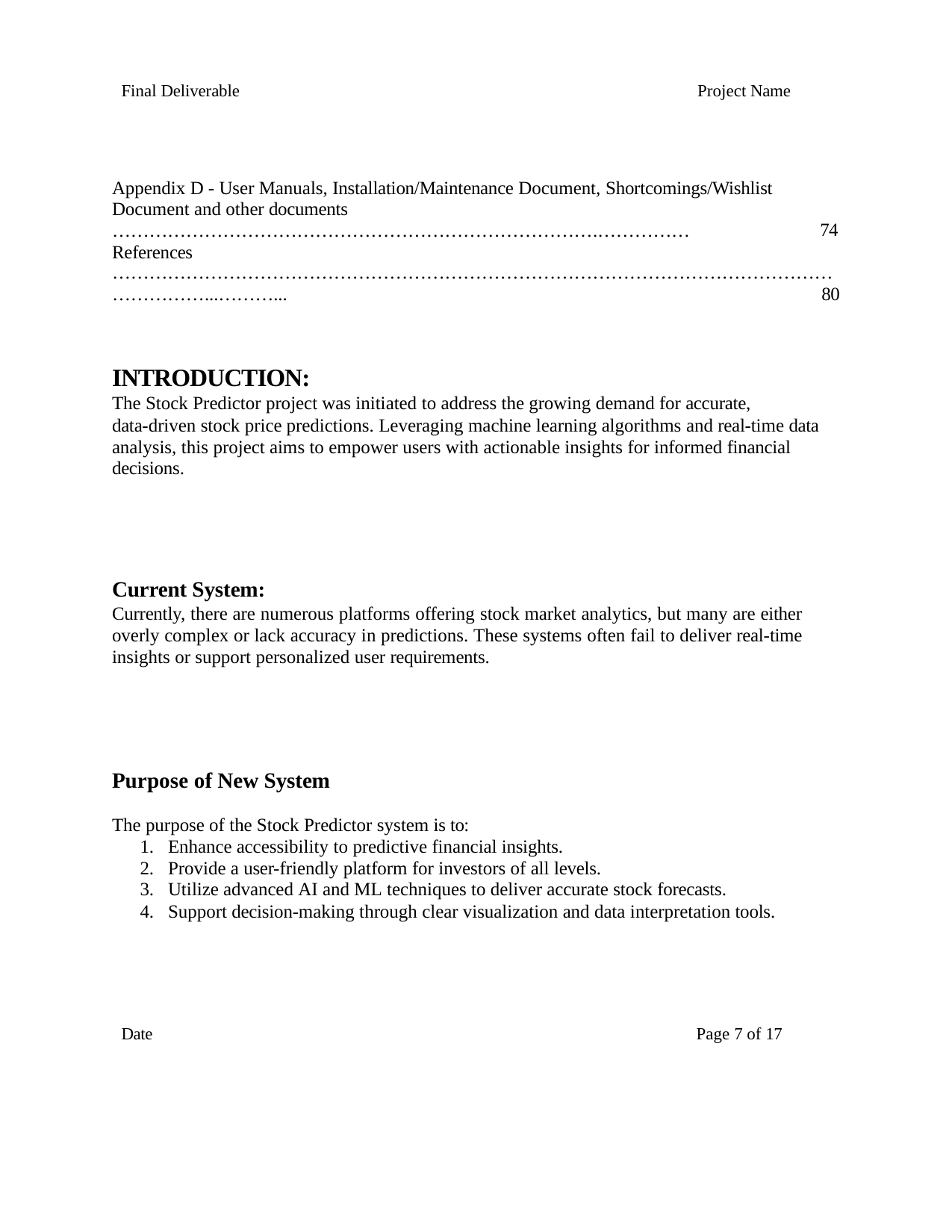

Final Deliverable
Project Name
Appendix D - User Manuals, Installation/Maintenance Document, Shortcomings/Wishlist Document and other documents
…………………………………………………………………….…………… References
74
………………………………………………………………………………………………………
……………...………...	80
Introduction:
The Stock Predictor project was initiated to address the growing demand for accurate,
data-driven stock price predictions. Leveraging machine learning algorithms and real-time data analysis, this project aims to empower users with actionable insights for informed financial decisions.
Current System:
Currently, there are numerous platforms offering stock market analytics, but many are either overly complex or lack accuracy in predictions. These systems often fail to deliver real-time insights or support personalized user requirements.
Purpose of New System
The purpose of the Stock Predictor system is to:
Enhance accessibility to predictive financial insights.
Provide a user-friendly platform for investors of all levels.
Utilize advanced AI and ML techniques to deliver accurate stock forecasts.
Support decision-making through clear visualization and data interpretation tools.
Date
Page 7 of 17